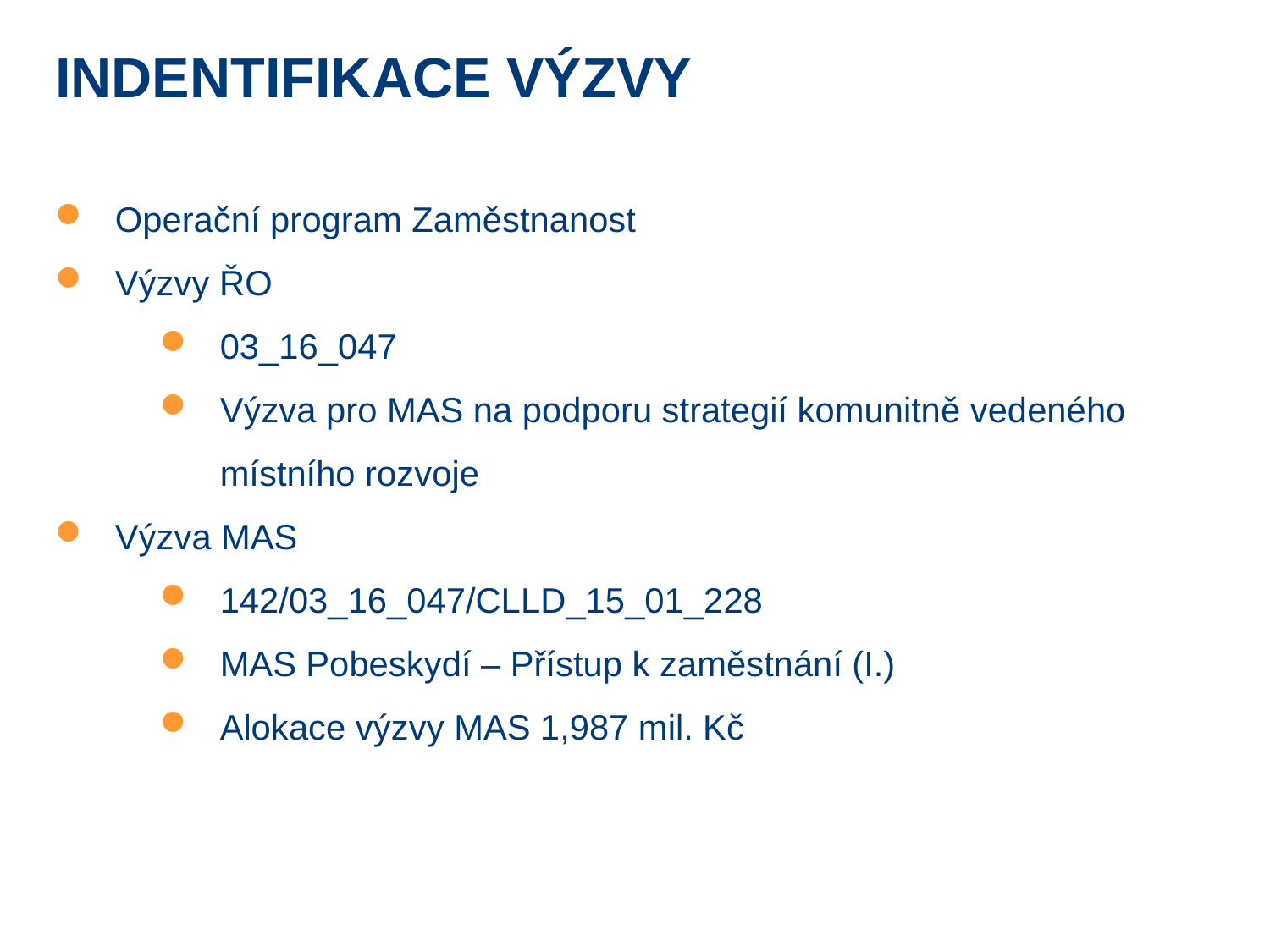

# INDENTIFIKACE VÝZVY
Operační program Zaměstnanost
Výzvy ŘO
03_16_047
Výzva pro MAS na podporu strategií komunitně vedeného místního rozvoje
Výzva MAS
142/03_16_047/CLLD_15_01_228
MAS Pobeskydí – Přístup k zaměstnání (I.)
Alokace výzvy MAS 1,987 mil. Kč

4